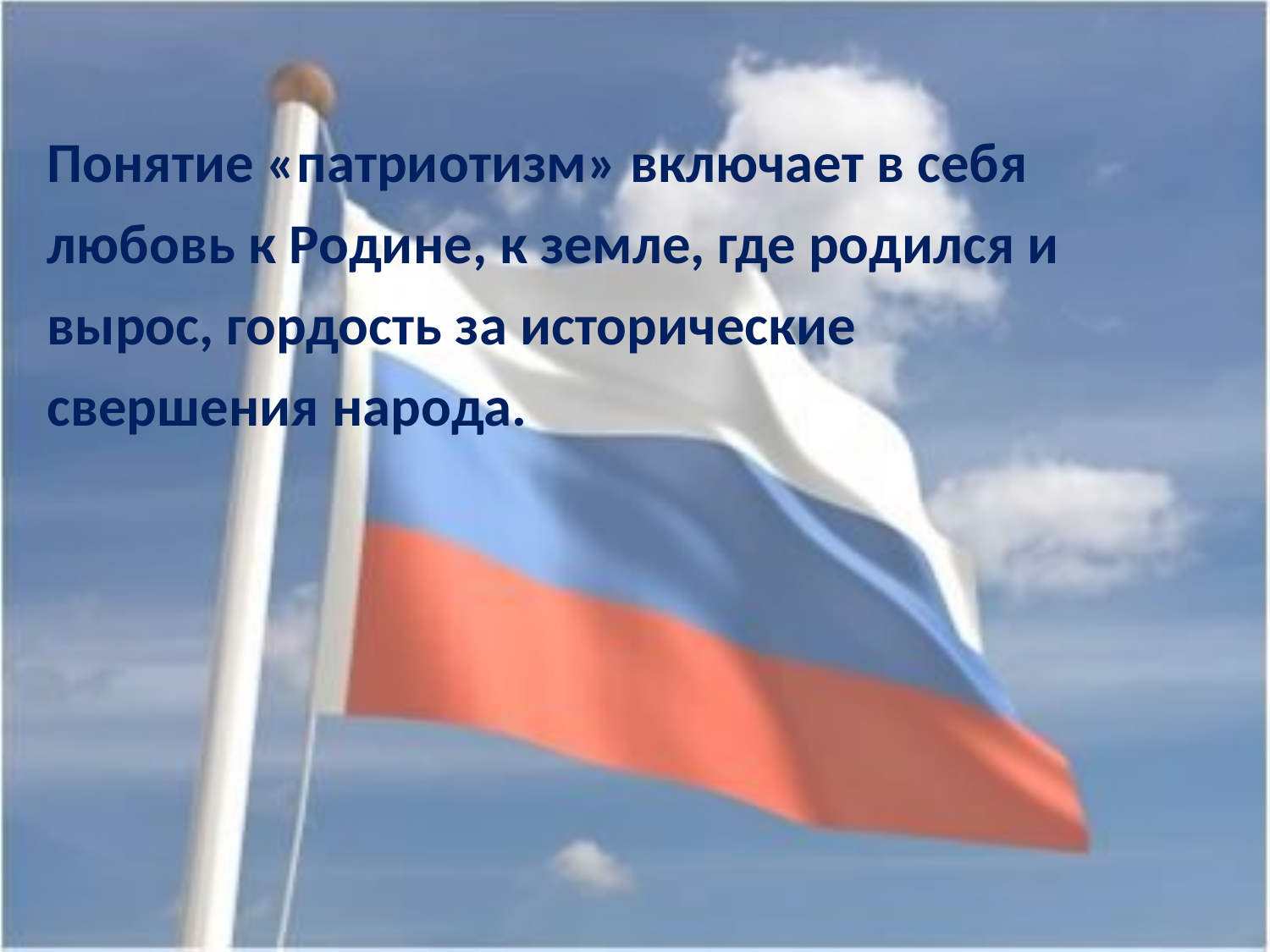

Понятие «патриотизм» включает в себя любовь к Родине, к земле, где родился и вырос, гордость за исторические свершения народа.